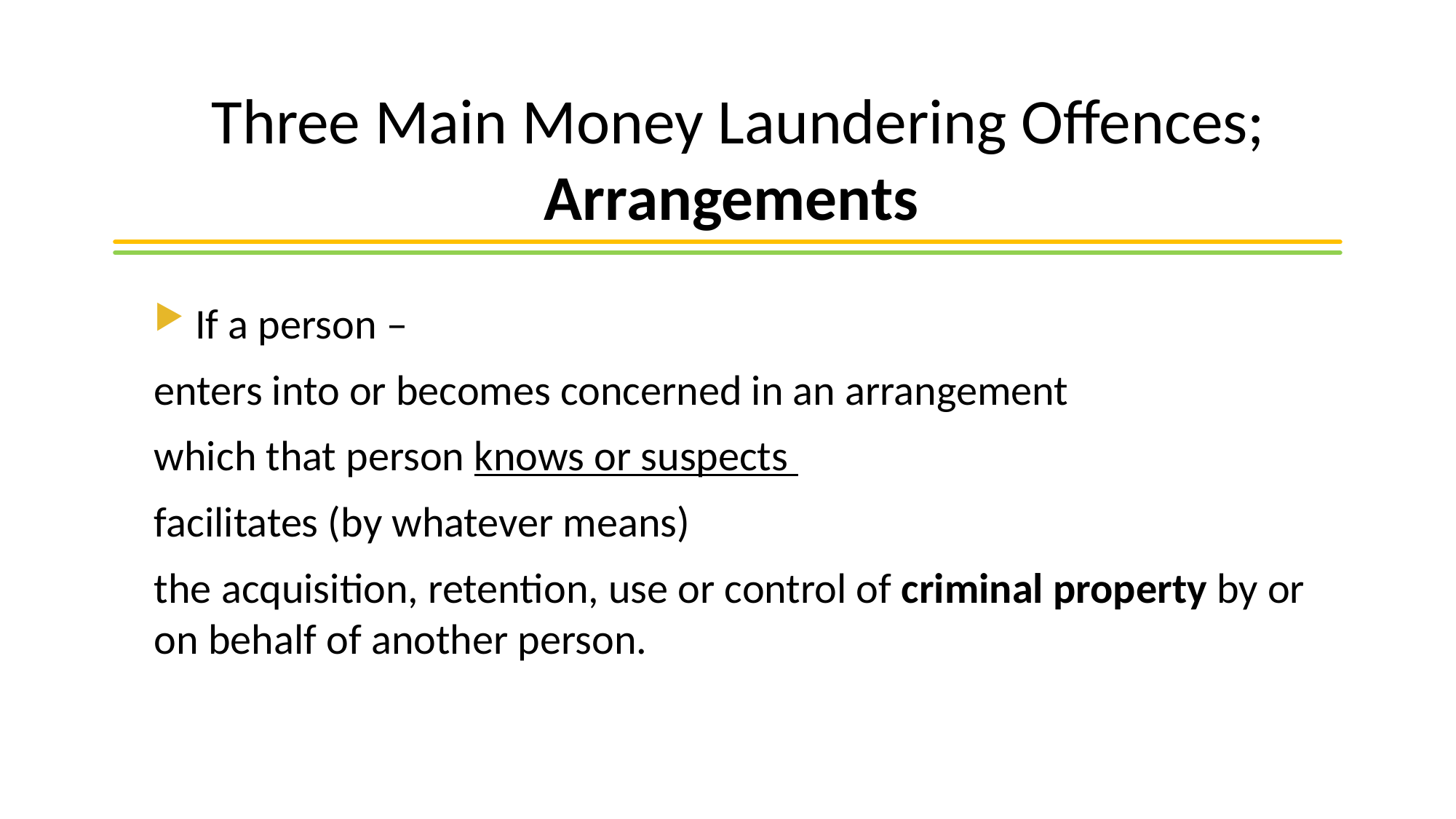

# Three Main Money Laundering Offences; Arrangements
If a person –
enters into or becomes concerned in an arrangement
which that person knows or suspects
facilitates (by whatever means)
the acquisition, retention, use or control of criminal property by or on behalf of another person.